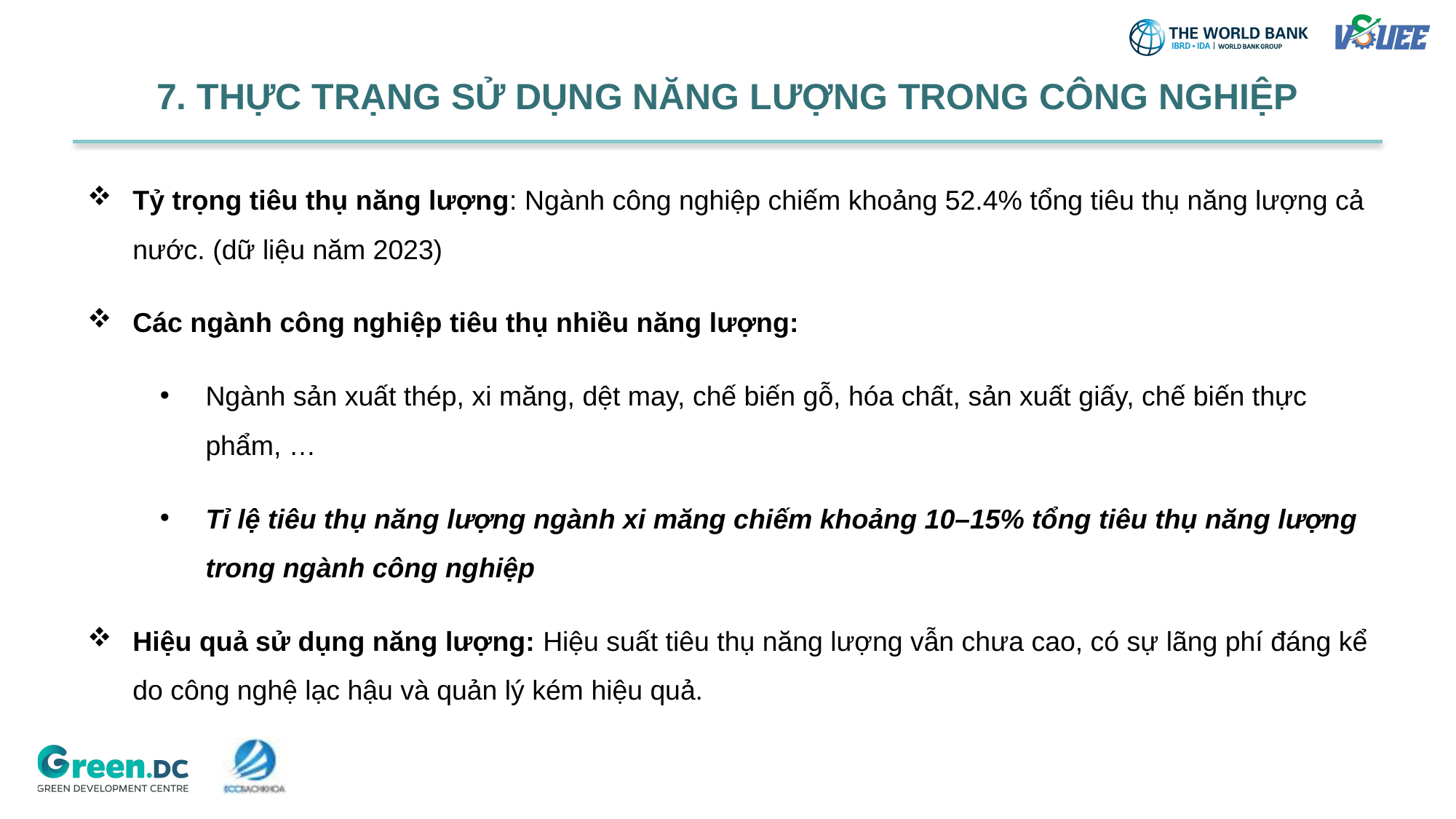

# 7. THỰC TRẠNG SỬ DỤNG NĂNG LƯỢNG TRONG CÔNG NGHIỆP
Tỷ trọng tiêu thụ năng lượng: Ngành công nghiệp chiếm khoảng 52.4% tổng tiêu thụ năng lượng cả nước. (dữ liệu năm 2023)
Các ngành công nghiệp tiêu thụ nhiều năng lượng:
Ngành sản xuất thép, xi măng, dệt may, chế biến gỗ, hóa chất, sản xuất giấy, chế biến thực phẩm, …
Tỉ lệ tiêu thụ năng lượng ngành xi măng chiếm khoảng 10–15% tổng tiêu thụ năng lượng trong ngành công nghiệp
Hiệu quả sử dụng năng lượng: Hiệu suất tiêu thụ năng lượng vẫn chưa cao, có sự lãng phí đáng kể do công nghệ lạc hậu và quản lý kém hiệu quả.